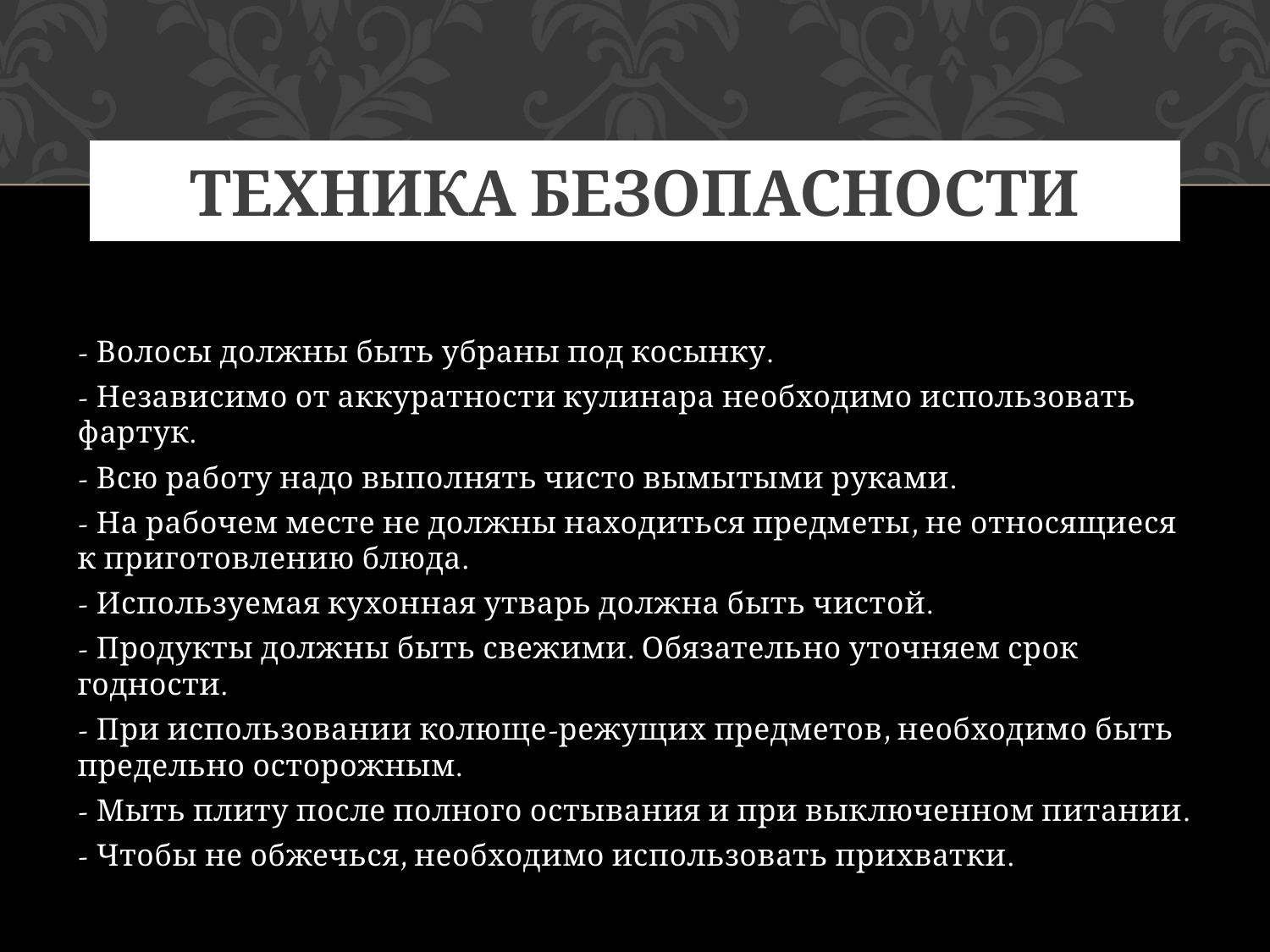

# Техника безопасности
- Волосы должны быть убраны под косынку.
- Независимо от аккуратности кулинара необходимо использовать фартук.
- Всю работу надо выполнять чисто вымытыми руками.
- На рабочем месте не должны находиться предметы, не относящиеся к приготовлению блюда.
- Используемая кухонная утварь должна быть чистой.
- Продукты должны быть свежими. Обязательно уточняем срок годности.
- При использовании колюще-режущих предметов, необходимо быть предельно осторожным.
- Мыть плиту после полного остывания и при выключенном питании.
- Чтобы не обжечься, необходимо использовать прихватки.